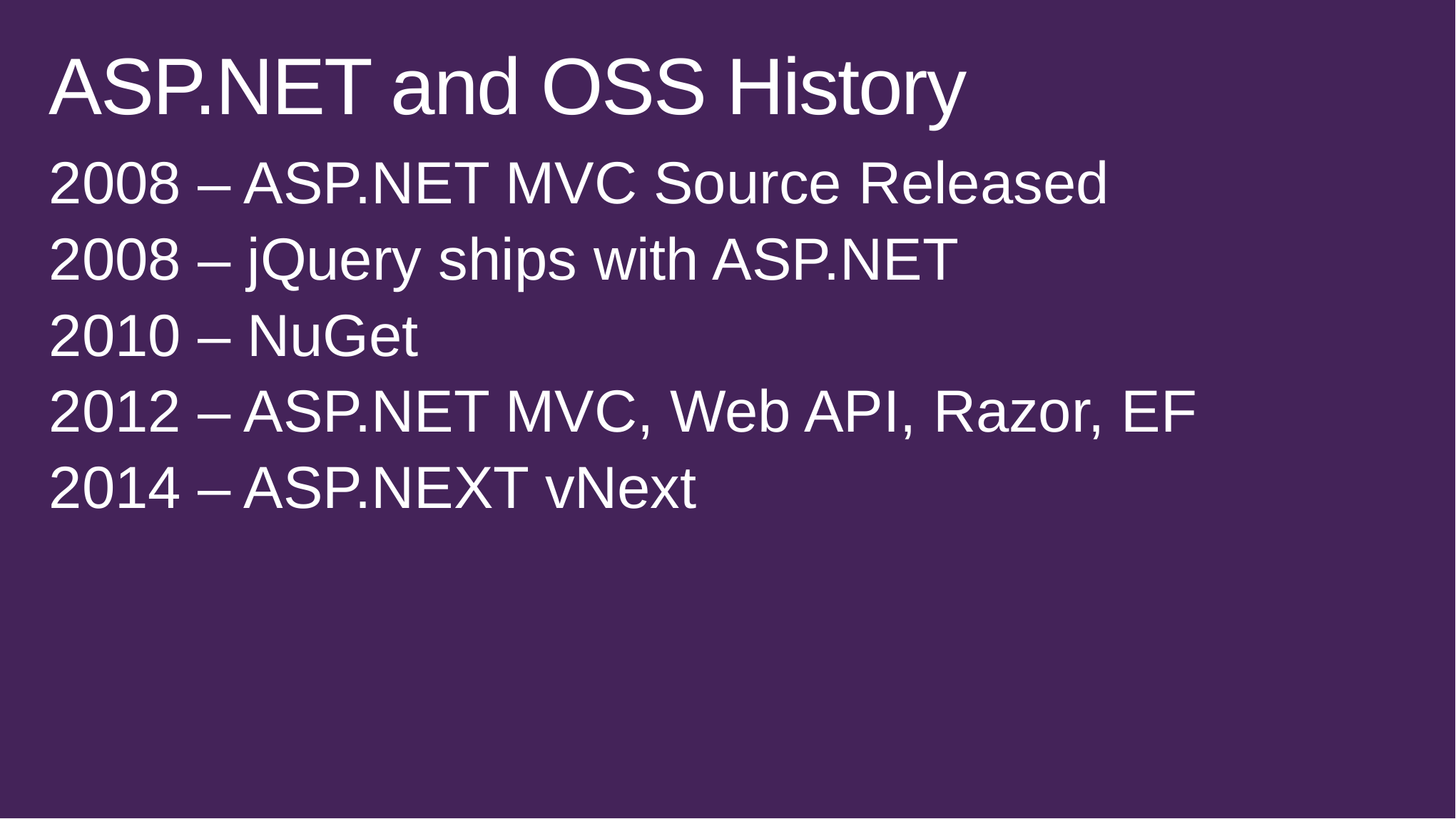

# ASP.NET and OSS History
2008 – ASP.NET MVC Source Released
2008 – jQuery ships with ASP.NET
2010 – NuGet
2012 – ASP.NET MVC, Web API, Razor, EF
2014 – ASP.NEXT vNext